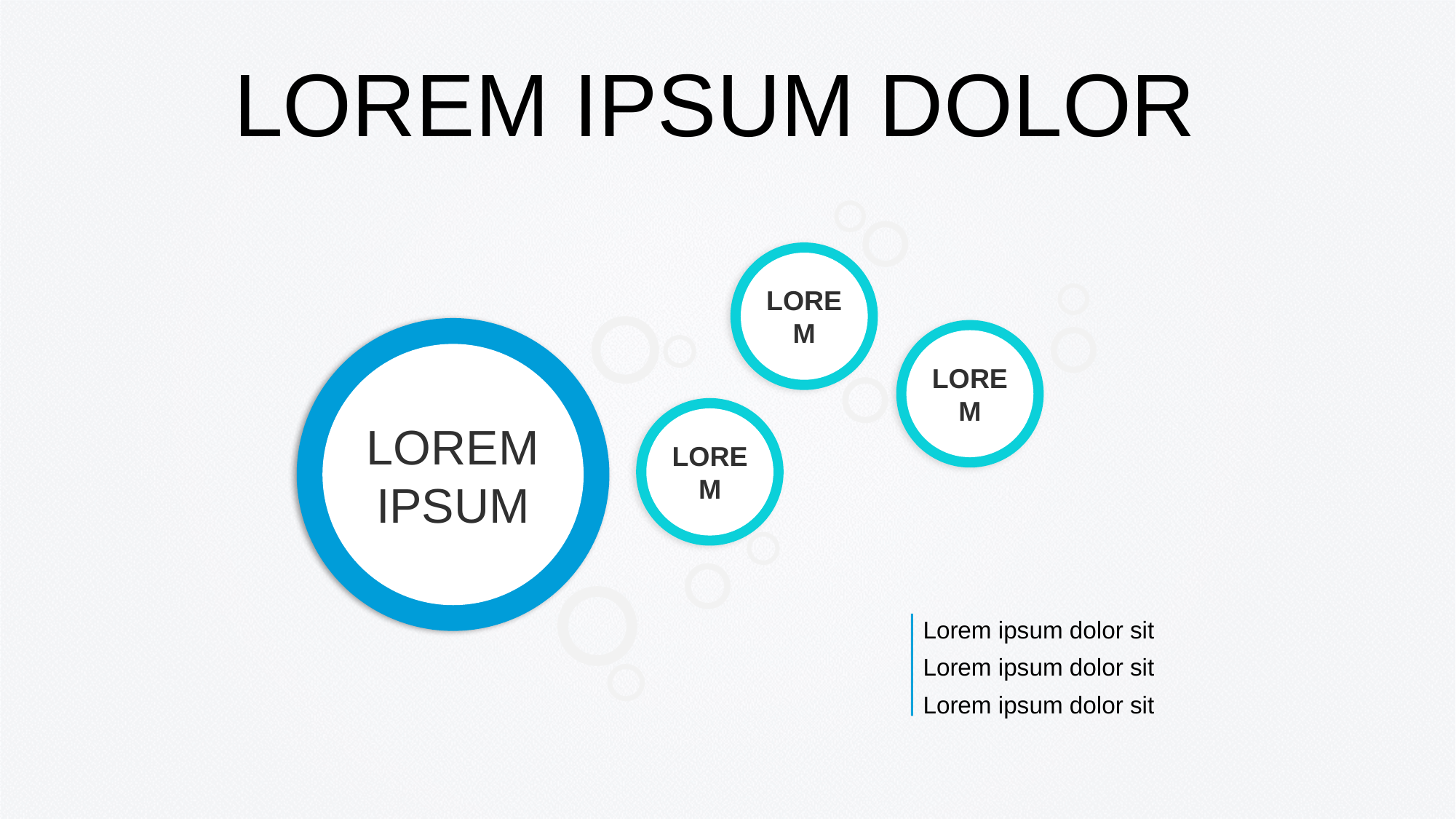

# LOREM IPSUM DOLOR

LOREM

LOREM

LOREM IPSUM

LOREM

Lorem ipsum dolor sit
Lorem ipsum dolor sit
Lorem ipsum dolor sit